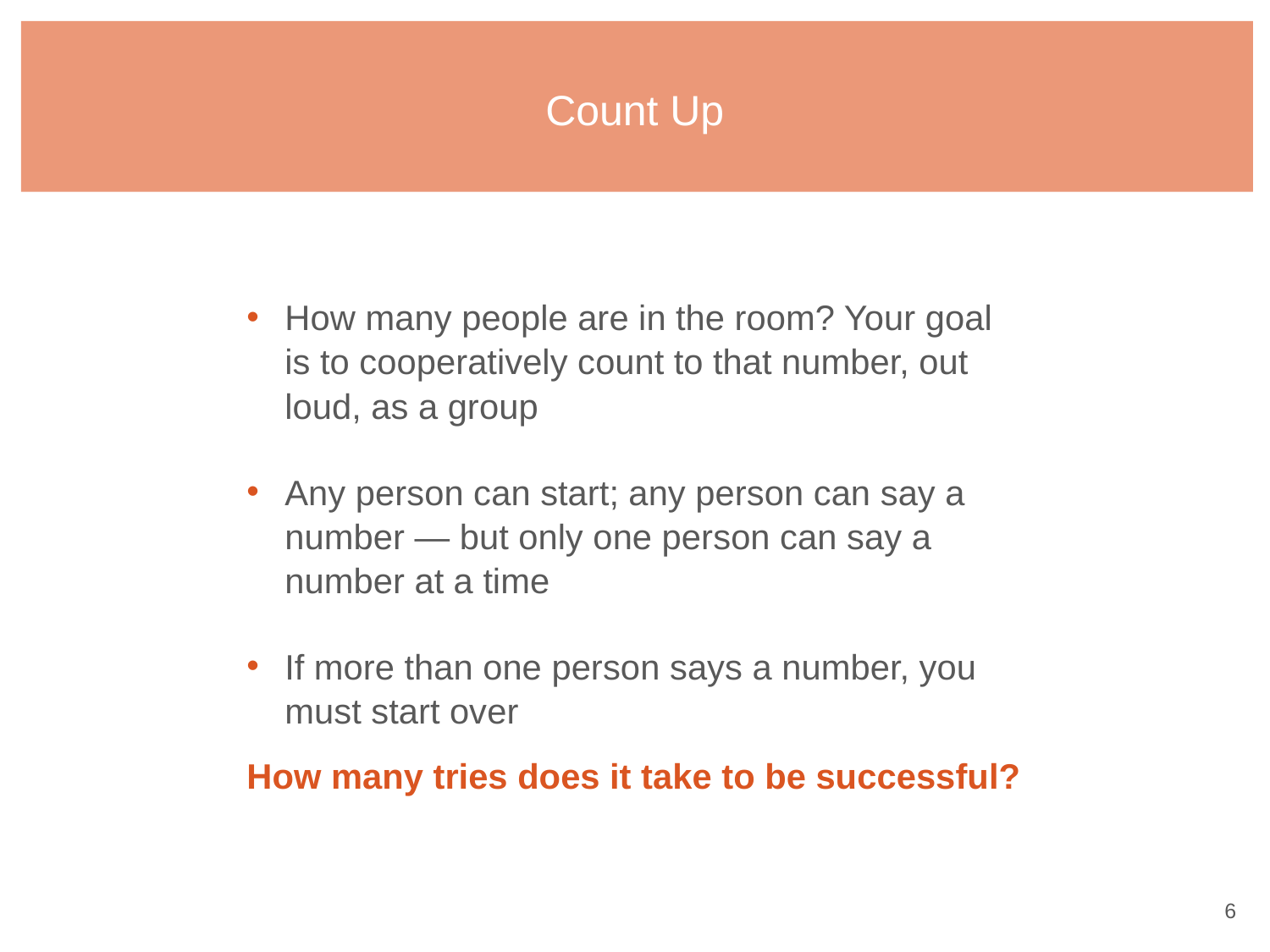

# Count Up
How many people are in the room? Your goal is to cooperatively count to that number, out loud, as a group
Any person can start; any person can say a number — but only one person can say a number at a time
If more than one person says a number, you must start over
How many tries does it take to be successful?
6